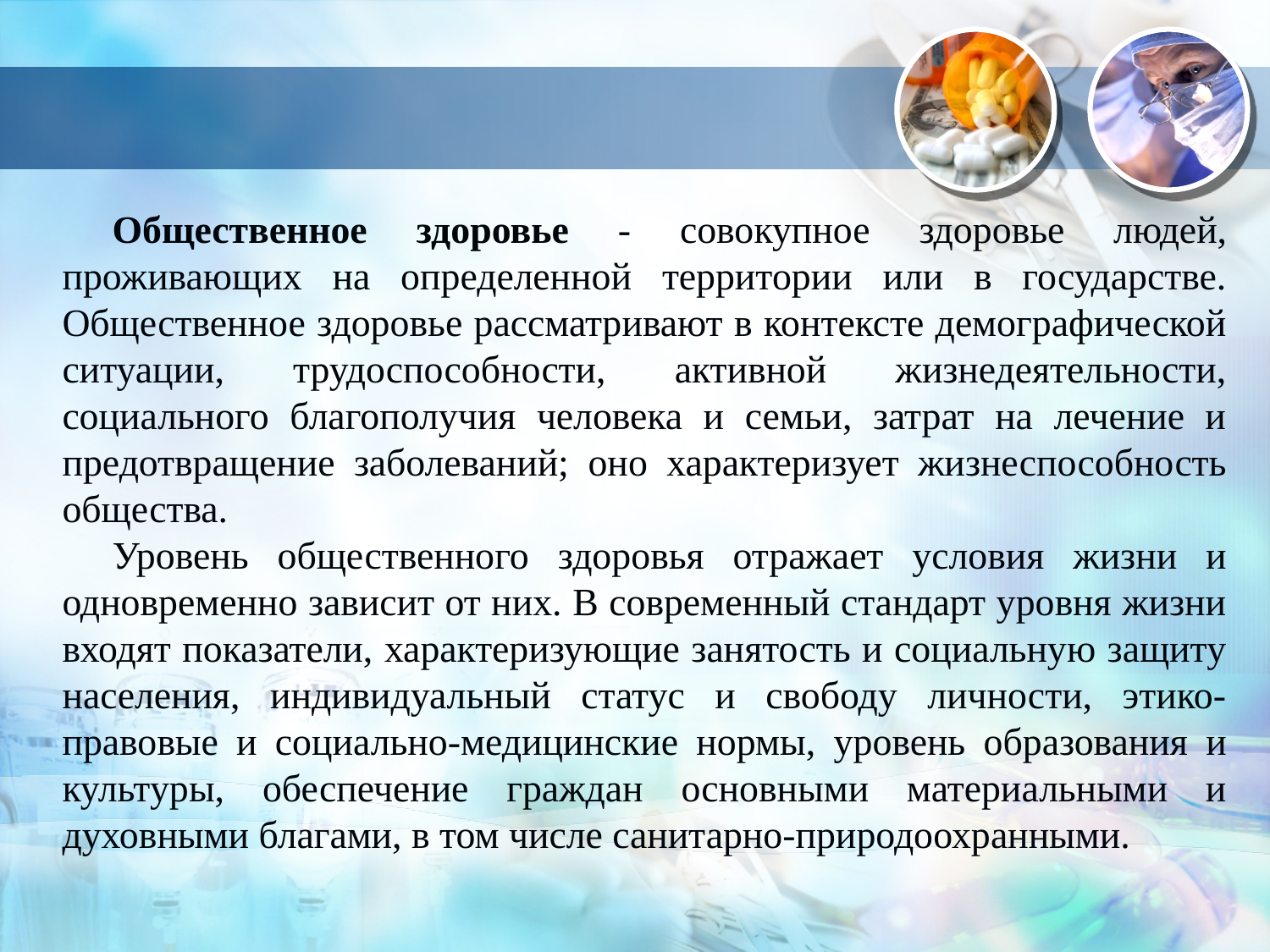

Общественное здоровье - совокупное здоровье людей, проживающих на определенной территории или в государстве. Общественное здоровье рассматривают в контексте демографической ситуации, трудоспособности, активной жизнедеятельности, социального благополучия человека и семьи, затрат на лечение и предотвращение заболеваний; оно характеризует жизнеспособность общества.
Уровень общественного здоровья отражает условия жизни и одновременно зависит от них. В современный стандарт уровня жизни входят показатели, характеризующие занятость и социальную защиту населения, индивидуальный статус и свободу личности, этико-правовые и социально-медицинские нормы, уровень образования и культуры, обеспечение граждан основными материальными и духовными благами, в том числе санитарно-природоохранными.